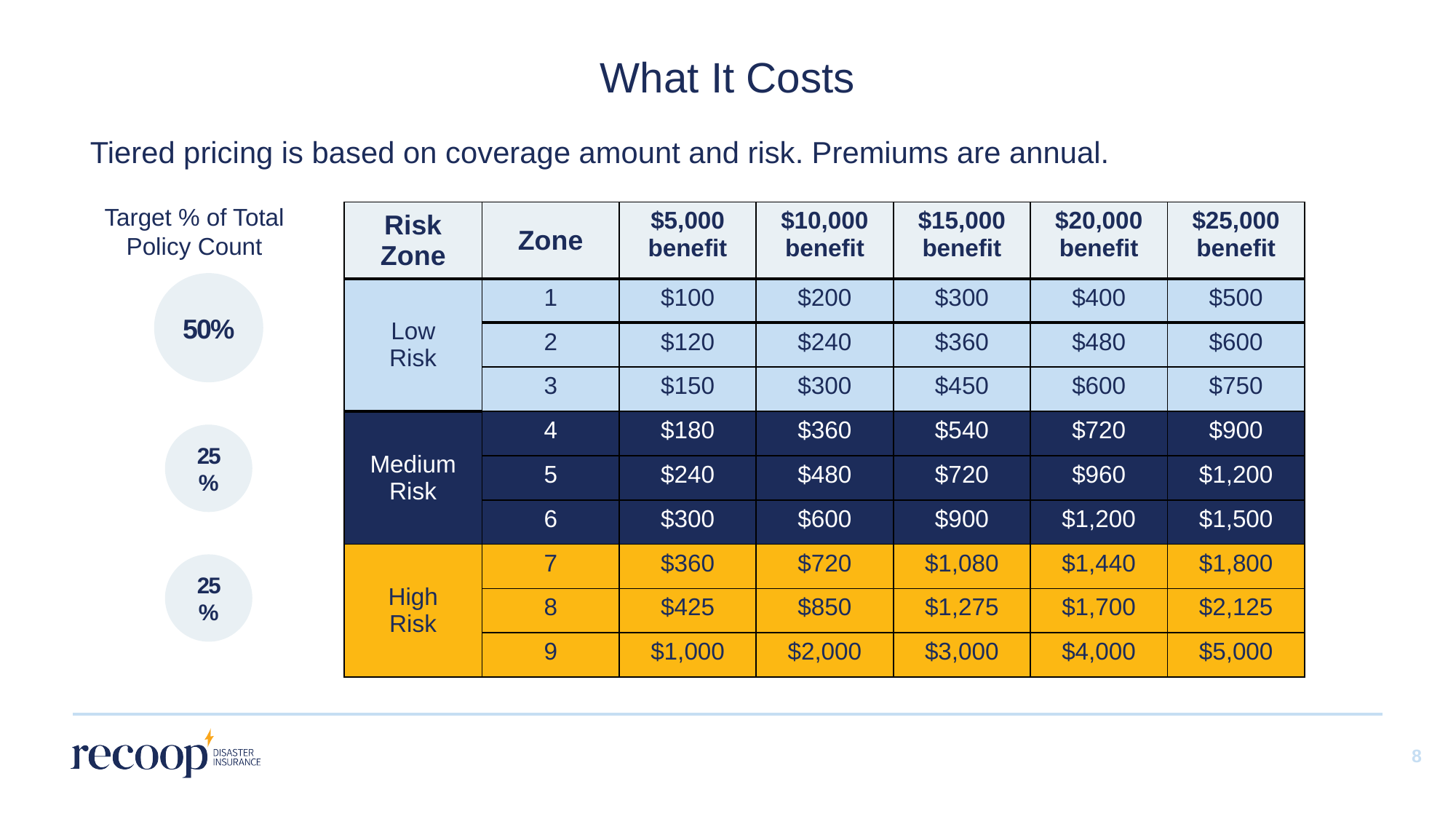

What It Costs
Tiered pricing is based on coverage amount and risk. Premiums are annual.
Target % of Total Policy Count
| Risk Zone | Zone | $5,000 benefit | $10,000 benefit | $15,000 benefit | $20,000 benefit | $25,000 benefit |
| --- | --- | --- | --- | --- | --- | --- |
| Low Risk | 1 | $100 | $200 | $300 | $400 | $500 |
|  | 2 | $120 | $240 | $360 | $480 | $600 |
|  | 3 | $150 | $300 | $450 | $600 | $750 |
| Medium Risk | 4 | $180 | $360 | $540 | $720 | $900 |
|  | 5 | $240 | $480 | $720 | $960 | $1,200 |
|  | 6 | $300 | $600 | $900 | $1,200 | $1,500 |
| High Risk | 7 | $360 | $720 | $1,080 | $1,440 | $1,800 |
|  | 8 | $425 | $850 | $1,275 | $1,700 | $2,125 |
|  | 9 | $1,000 | $2,000 | $3,000 | $4,000 | $5,000 |
50%
25%
25%